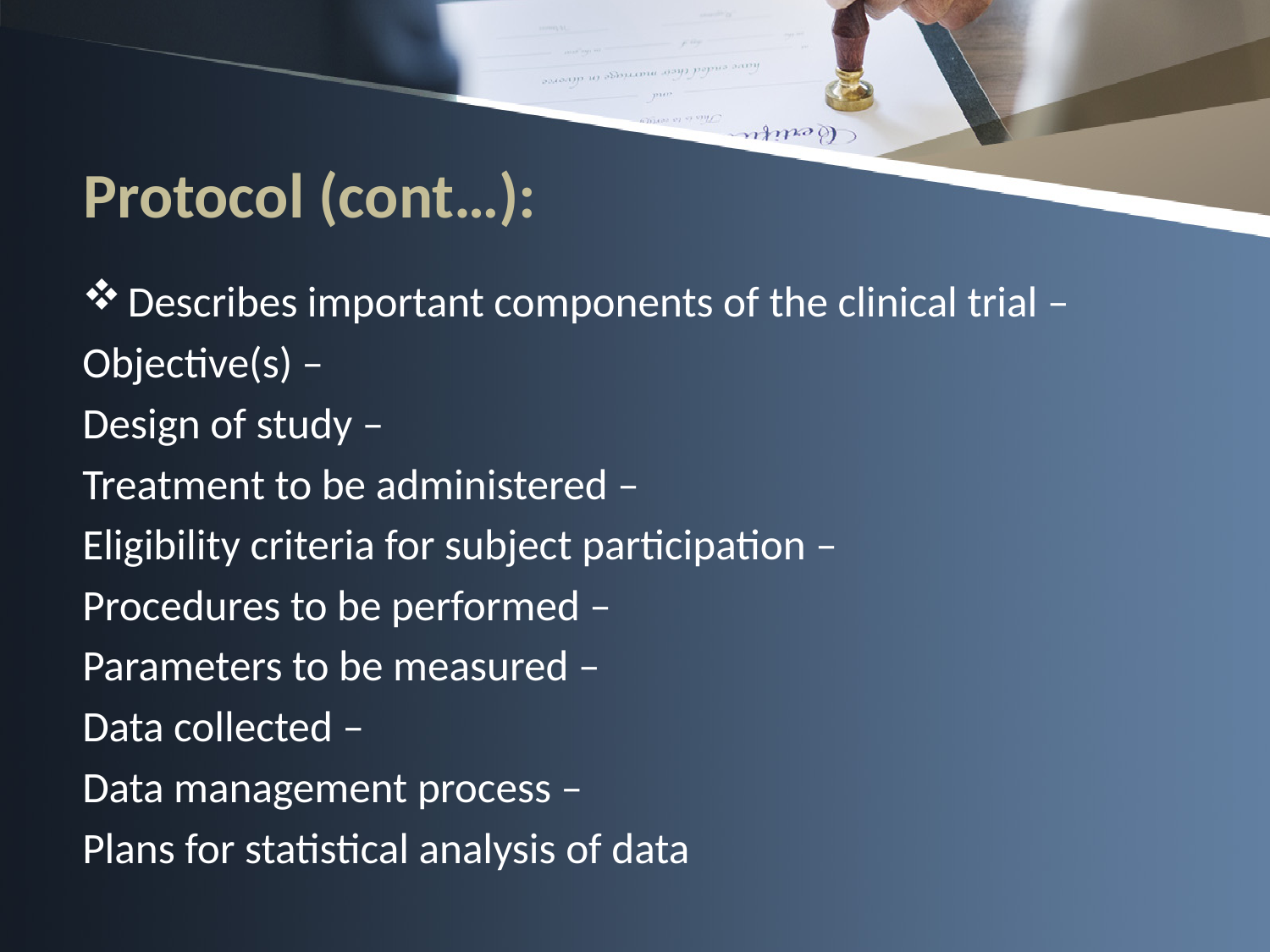

# Protocol (cont…):
Describes important components of the clinical trial –
Objective(s) –
Design of study –
Treatment to be administered –
Eligibility criteria for subject participation –
Procedures to be performed –
Parameters to be measured –
Data collected –
Data management process –
Plans for statistical analysis of data